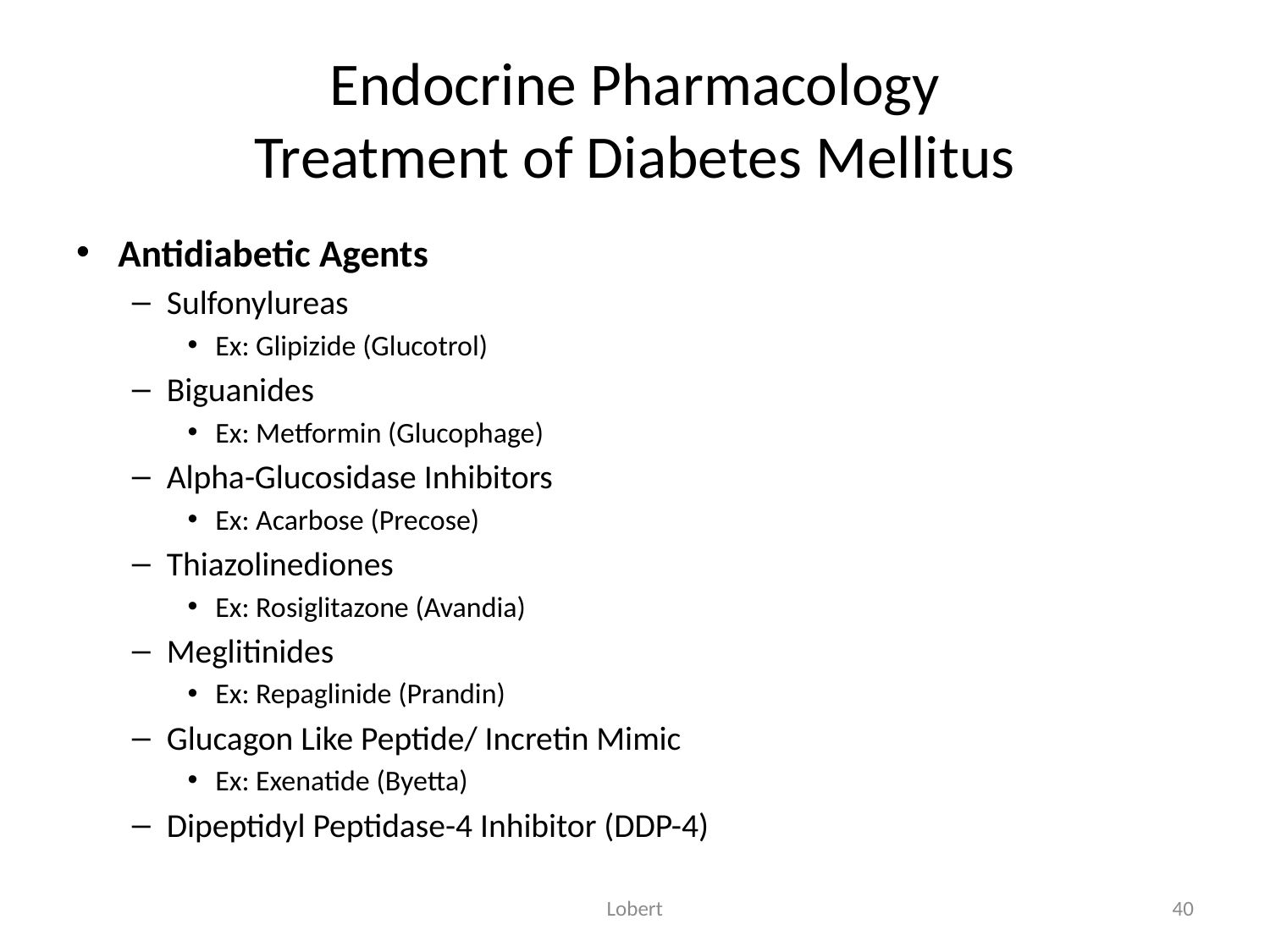

# Endocrine Pharmacology Treatment of Diabetes Mellitus
Antidiabetic Agents
Sulfonylureas
Ex: Glipizide (Glucotrol)
Biguanides
Ex: Metformin (Glucophage)
Alpha-Glucosidase Inhibitors
Ex: Acarbose (Precose)
Thiazolinediones
Ex: Rosiglitazone (Avandia)
Meglitinides
Ex: Repaglinide (Prandin)
Glucagon Like Peptide/ Incretin Mimic
Ex: Exenatide (Byetta)
Dipeptidyl Peptidase-4 Inhibitor (DDP-4)

Lobert
40